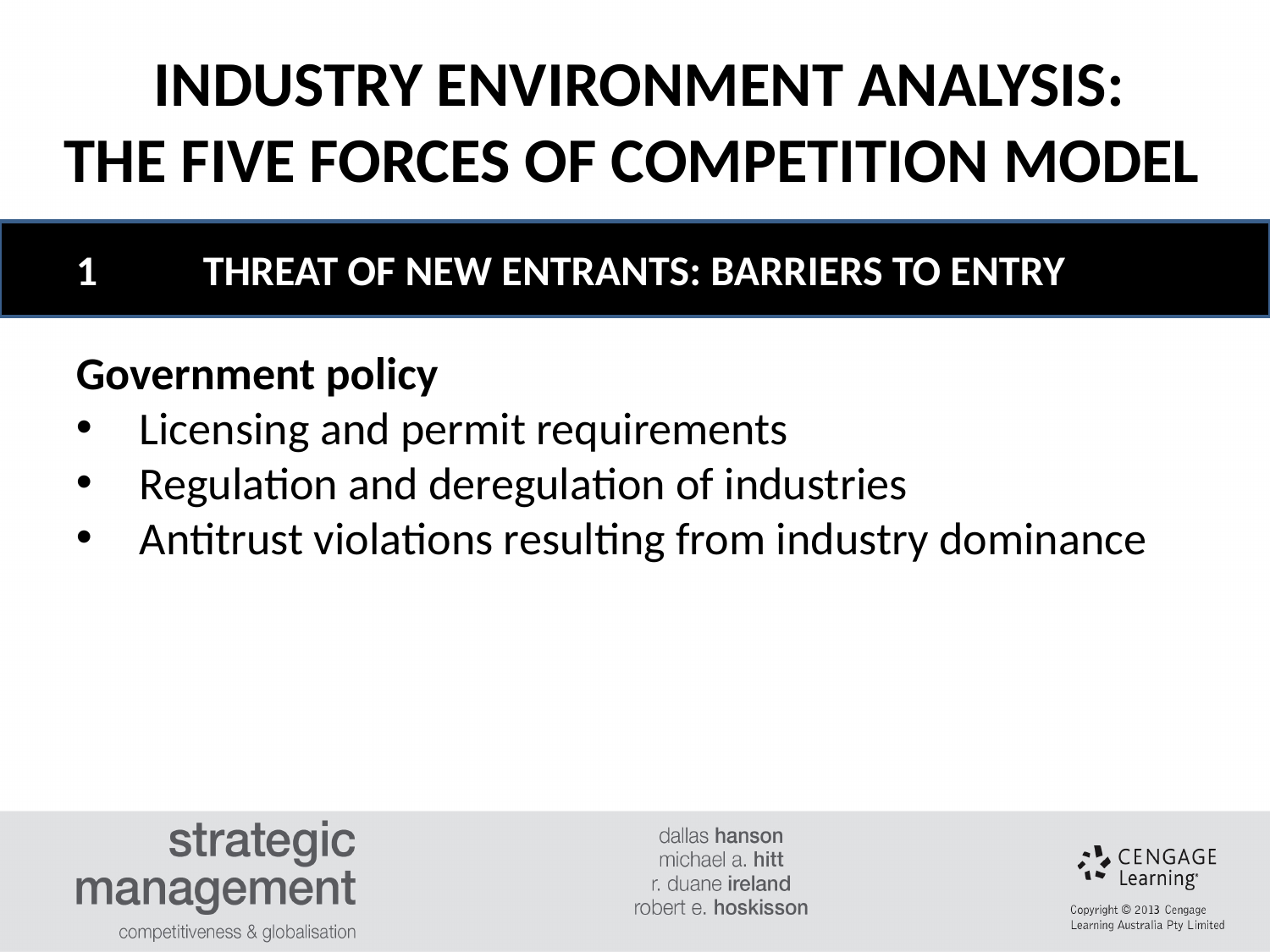

INDUSTRY ENVIRONMENT ANALYSIS:
THE FIVE FORCES OF COMPETITION MODEL
#

1	THREAT OF NEW ENTRANTS: BARRIERS TO ENTRY
Government policy
Licensing and permit requirements
Regulation and deregulation of industries
Antitrust violations resulting from industry dominance